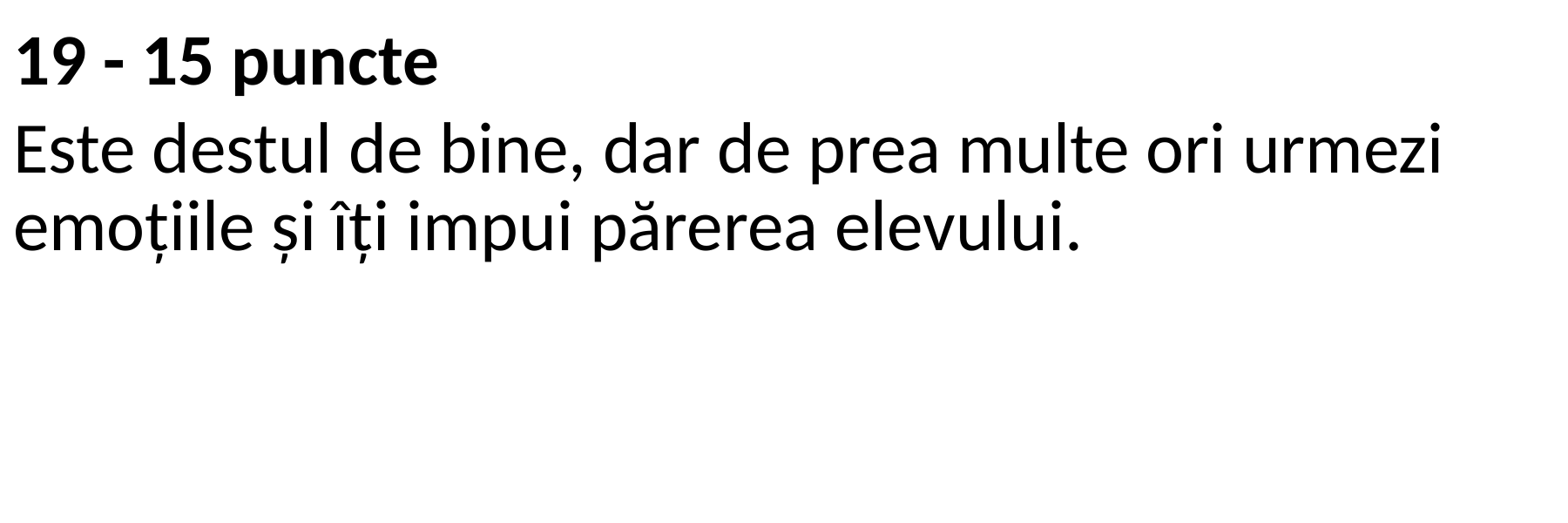

19 - 15 puncte
Este destul de bine, dar de prea multe ori urmezi emoțiile și îți impui părerea elevului.